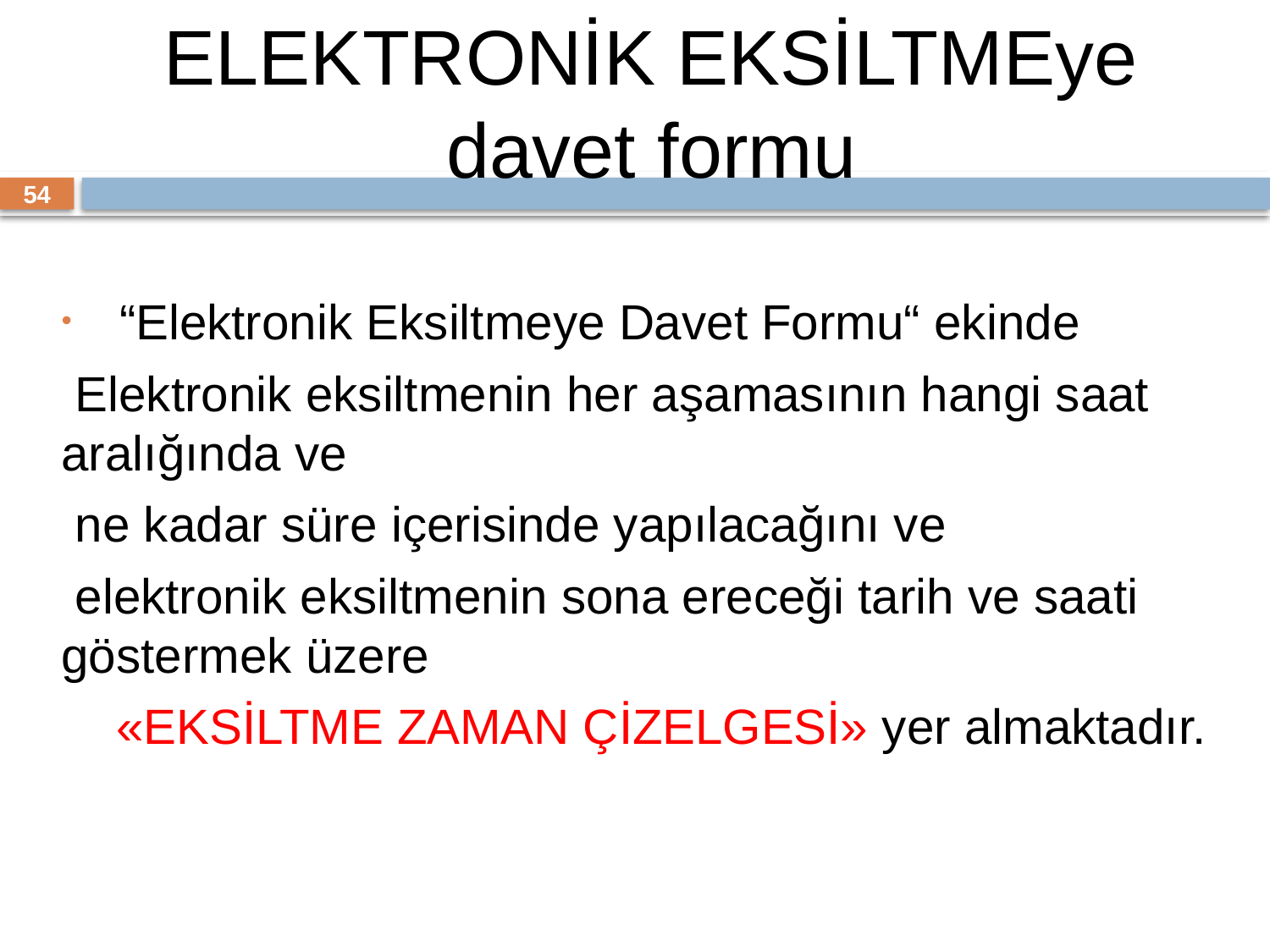

# ELEKTRONİK EKSİLTMEye davet formu
54
 “Elektronik Eksiltmeye Davet Formu“ ekinde
 Elektronik eksiltmenin her aşamasının hangi saat aralığında ve
 ne kadar süre içerisinde yapılacağını ve
 elektronik eksiltmenin sona ereceği tarih ve saati göstermek üzere
    «EKSİLTME ZAMAN ÇİZELGESİ» yer almaktadır.